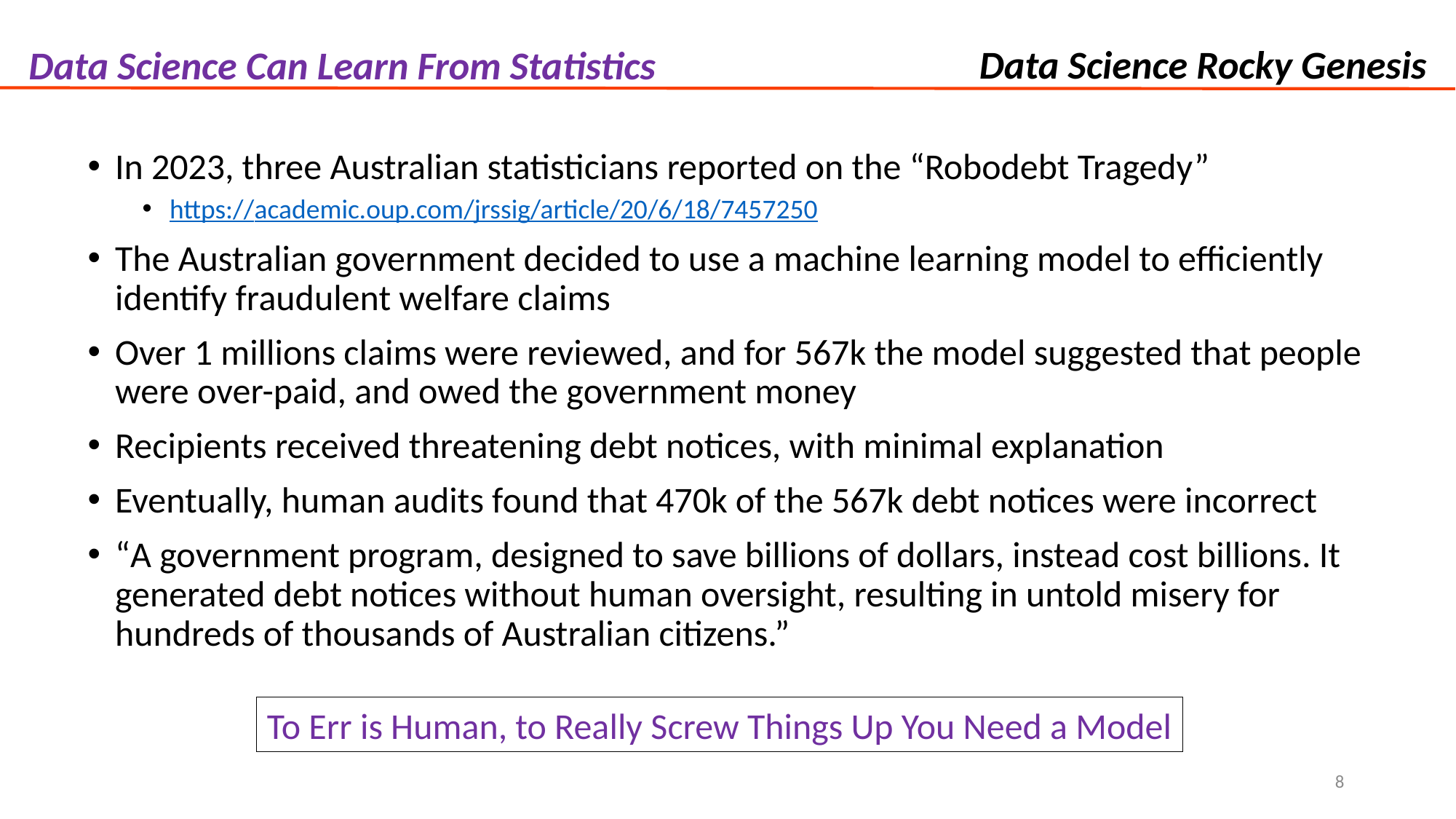

Data Science Rocky Genesis
Data Science Can Learn From Statistics

In 2023, three Australian statisticians reported on the “Robodebt Tragedy”
https://academic.oup.com/jrssig/article/20/6/18/7457250
The Australian government decided to use a machine learning model to efficiently identify fraudulent welfare claims
Over 1 millions claims were reviewed, and for 567k the model suggested that people were over-paid, and owed the government money
Recipients received threatening debt notices, with minimal explanation
Eventually, human audits found that 470k of the 567k debt notices were incorrect
“A government program, designed to save billions of dollars, instead cost billions. It generated debt notices without human oversight, resulting in untold misery for hundreds of thousands of Australian citizens.”
To Err is Human, to Really Screw Things Up You Need a Model
8